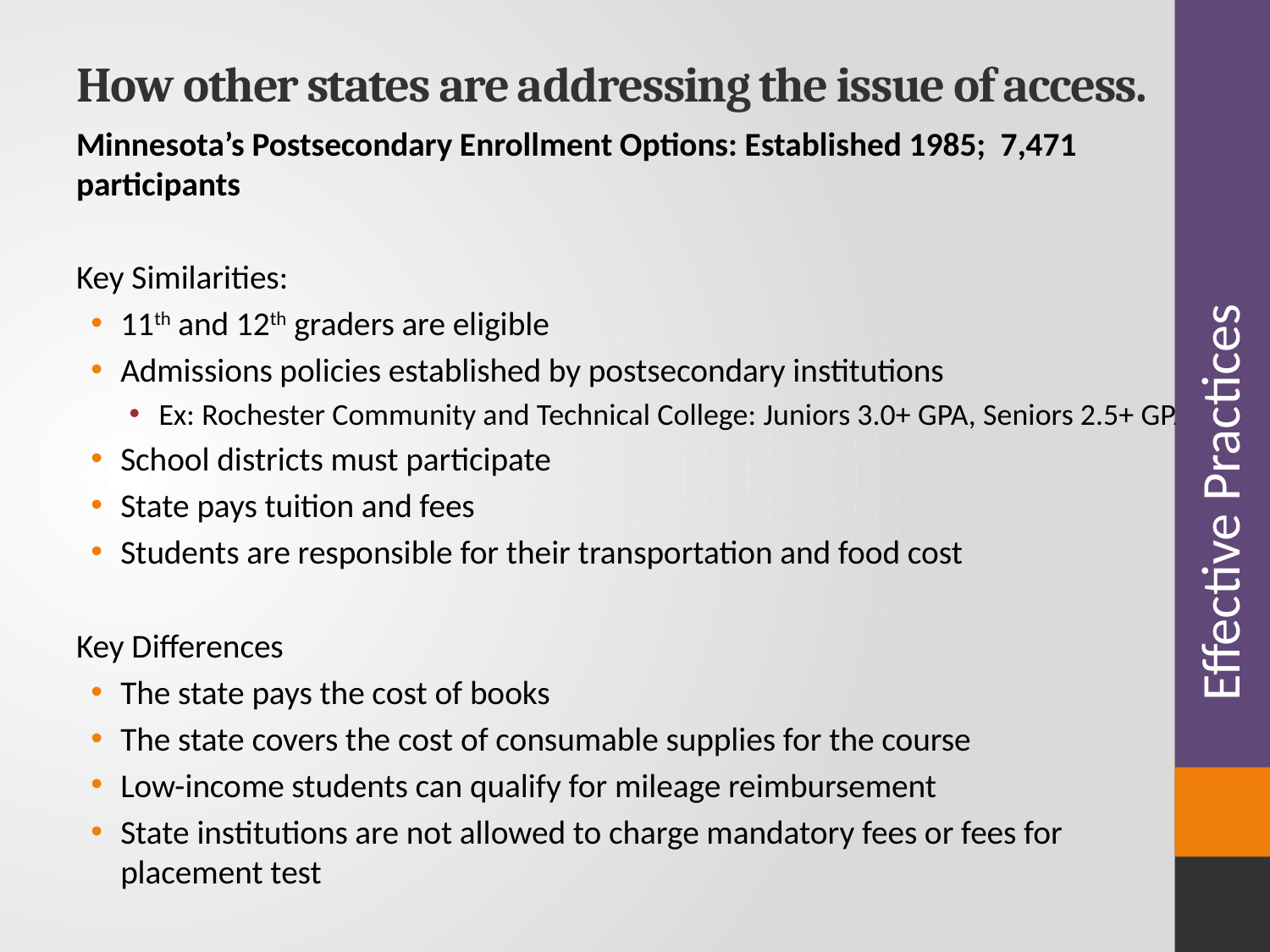

# How other states are addressing the issue of access.
Minnesota’s Postsecondary Enrollment Options: Established 1985;  7,471 participants

Key Similarities:
11th and 12th graders are eligible
Admissions policies established by postsecondary institutions
Ex: Rochester Community and Technical College: Juniors 3.0+ GPA, Seniors 2.5+ GPA
School districts must participate
State pays tuition and fees
Students are responsible for their transportation and food cost

Key Differences
The state pays the cost of books
The state covers the cost of consumable supplies for the course
Low-income students can qualify for mileage reimbursement
State institutions are not allowed to charge mandatory fees or fees for placement test

Effective Practices